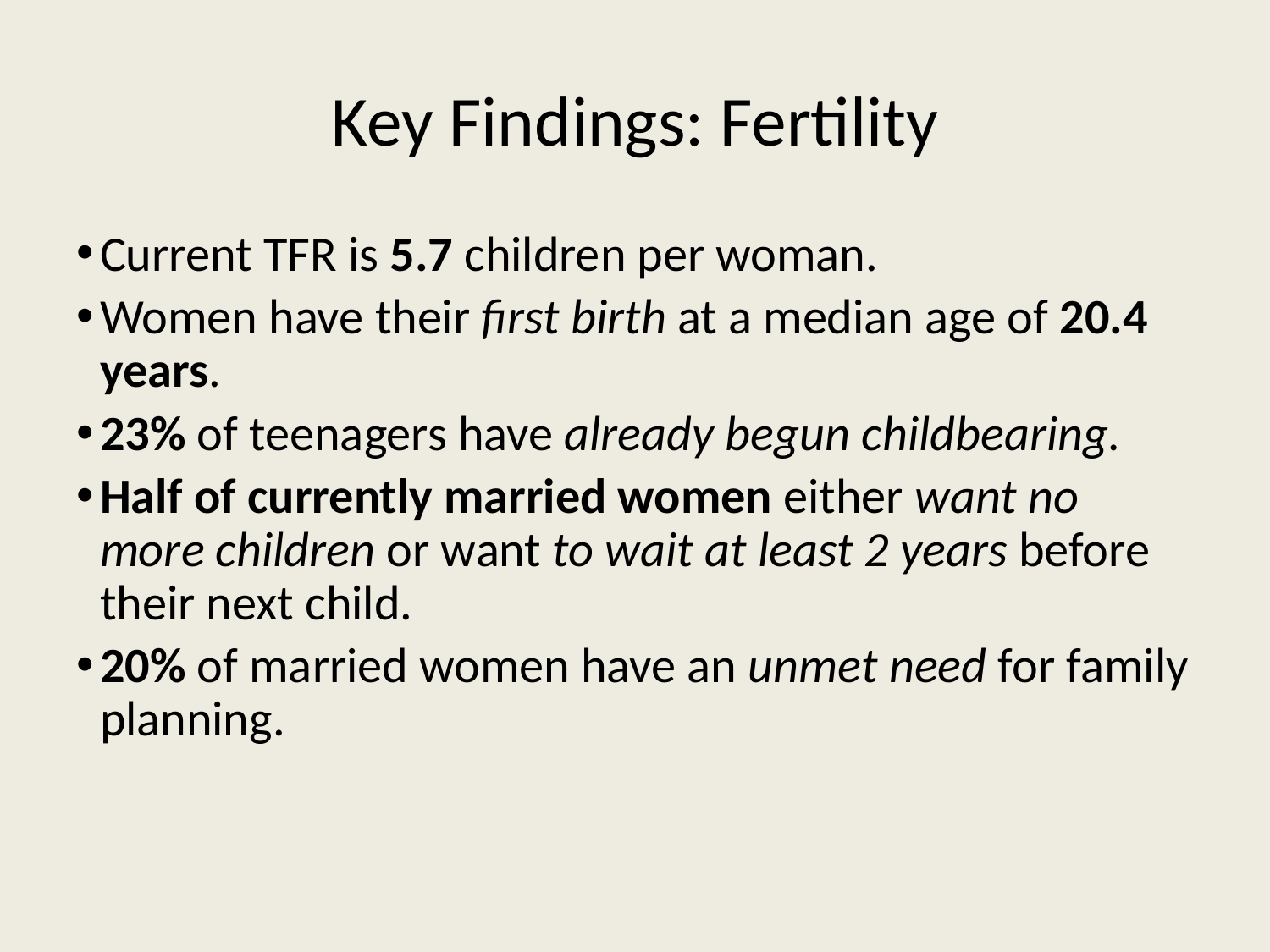

# Key Findings: Fertility
Current TFR is 5.7 children per woman.
Women have their first birth at a median age of 20.4 years.
23% of teenagers have already begun childbearing.
Half of currently married women either want no more children or want to wait at least 2 years before their next child.
20% of married women have an unmet need for family planning.